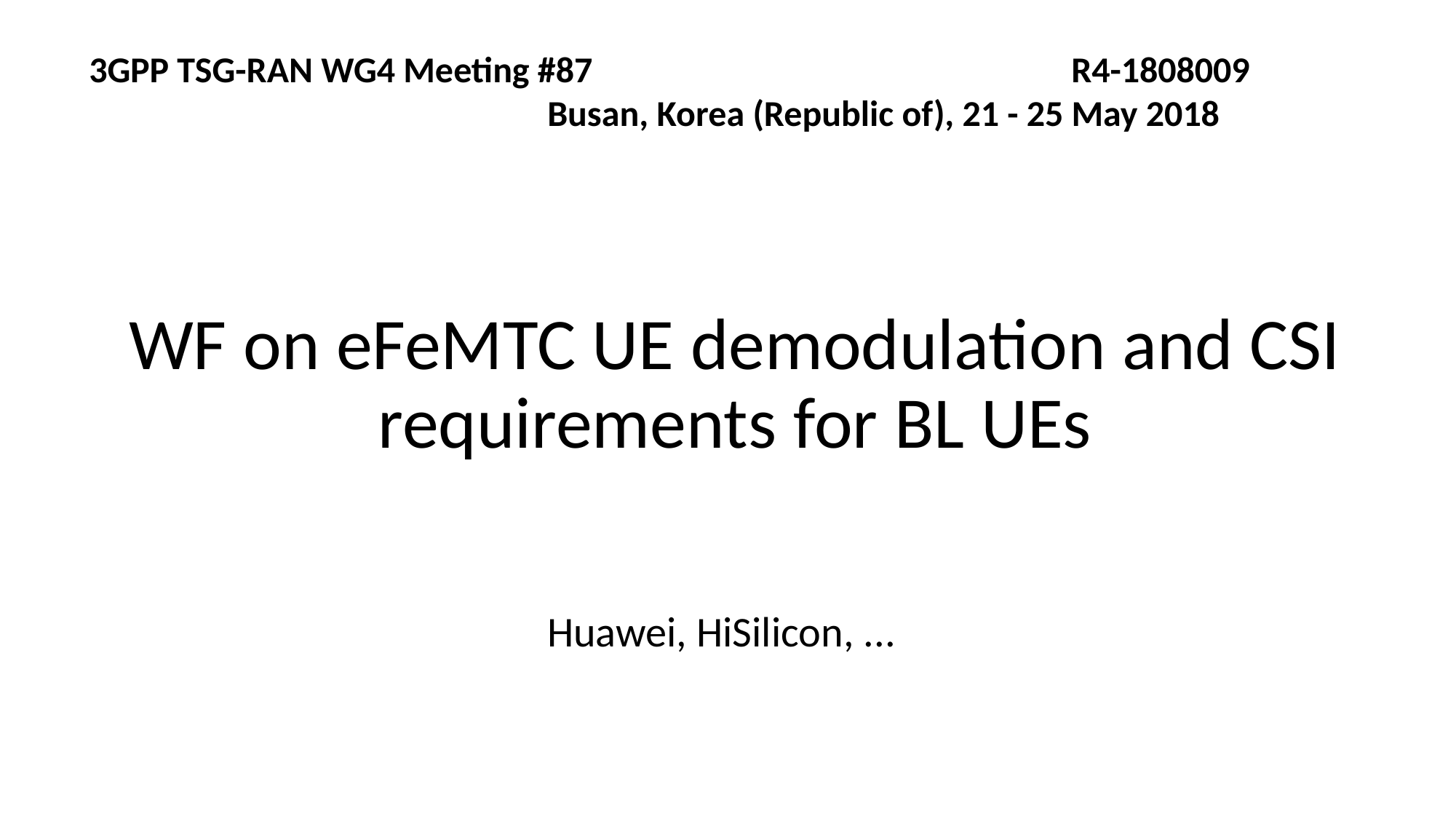

3GPP TSG-RAN WG4 Meeting #87 					R4-1808009                                                                        Busan, Korea (Republic of), 21 - 25 May 2018
# WF on eFeMTC UE demodulation and CSI requirements for BL UEs
Huawei, HiSilicon, ...